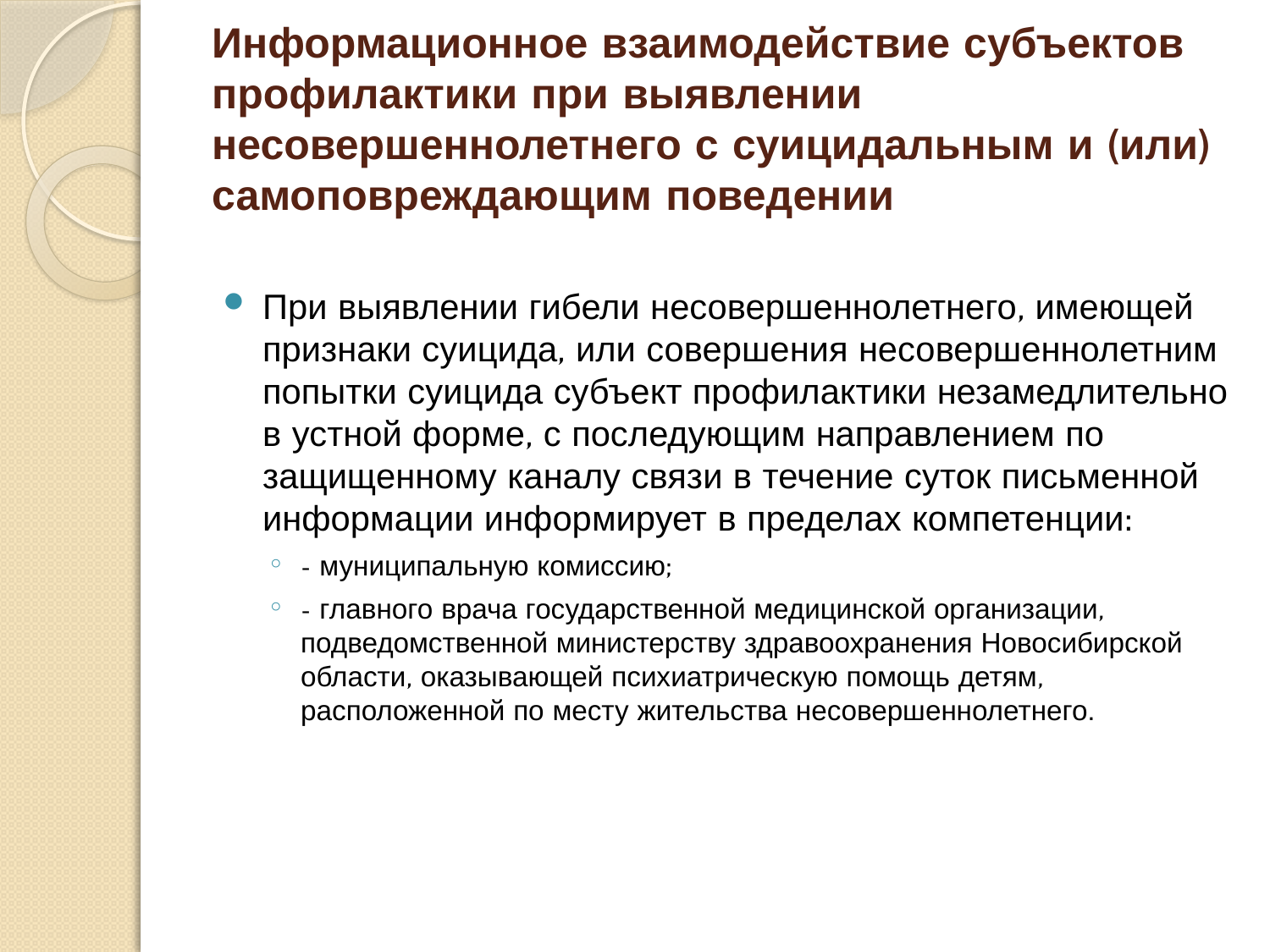

# Информационное взаимодействие субъектов профилактики при выявлении несовершеннолетнего с суицидальным и (или) самоповреждающим поведении
При выявлении гибели несовершеннолетнего, имеющей признаки суицида, или совершения несовершеннолетним попытки суицида субъект профилактики незамедлительно в устной форме, с последующим направлением по защищенному каналу связи в течение суток письменной информации информирует в пределах компетенции:
- муниципальную комиссию;
- главного врача государственной медицинской организации, подведомственной министерству здравоохранения Новосибирской области, оказывающей психиатрическую помощь детям, расположенной по месту жительства несовершеннолетнего.